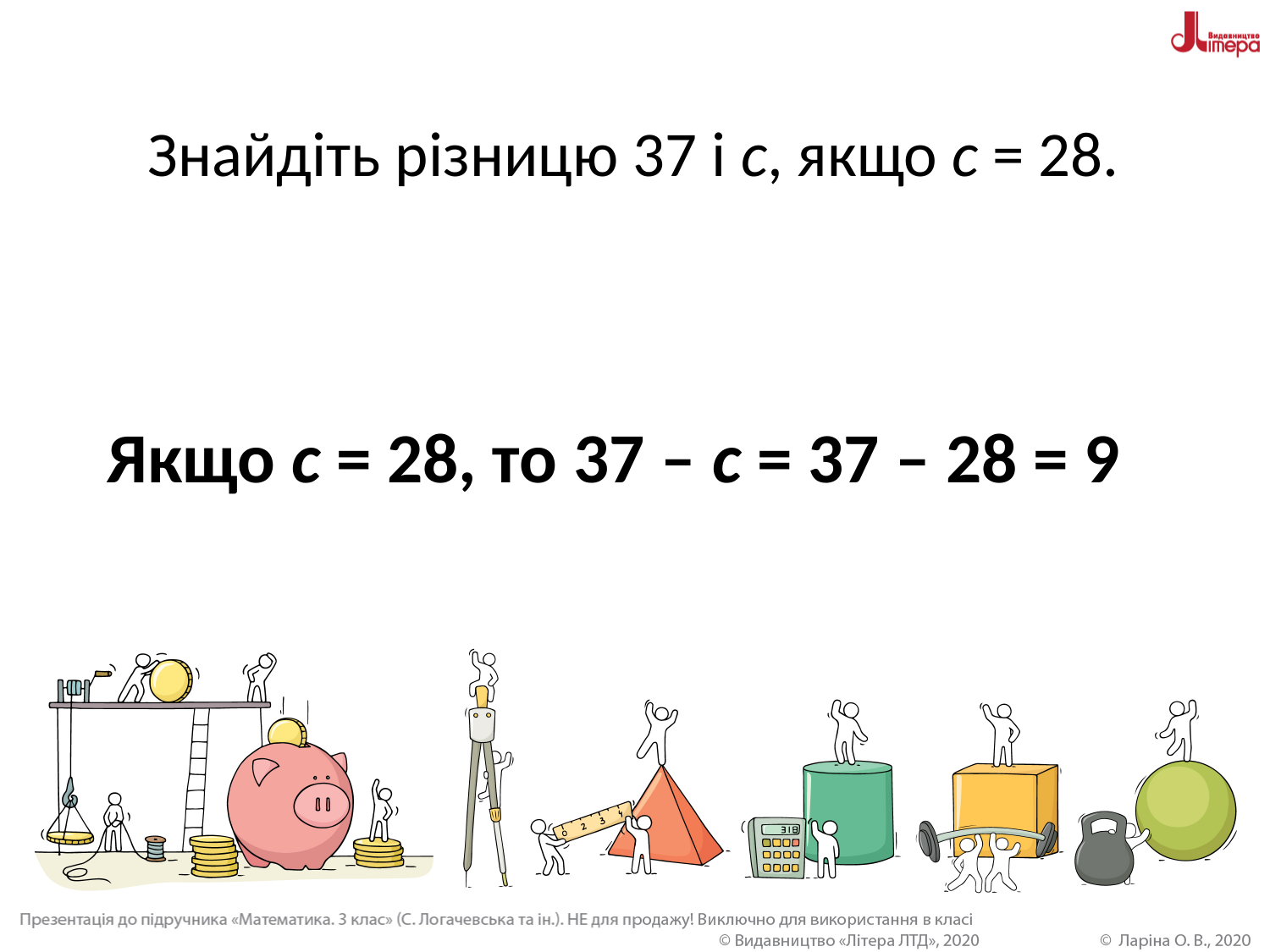

# Знайдіть різницю 37 і с, якщо с = 28.
Якщо с = 28, то 37 – с = 37 – 28 = 9